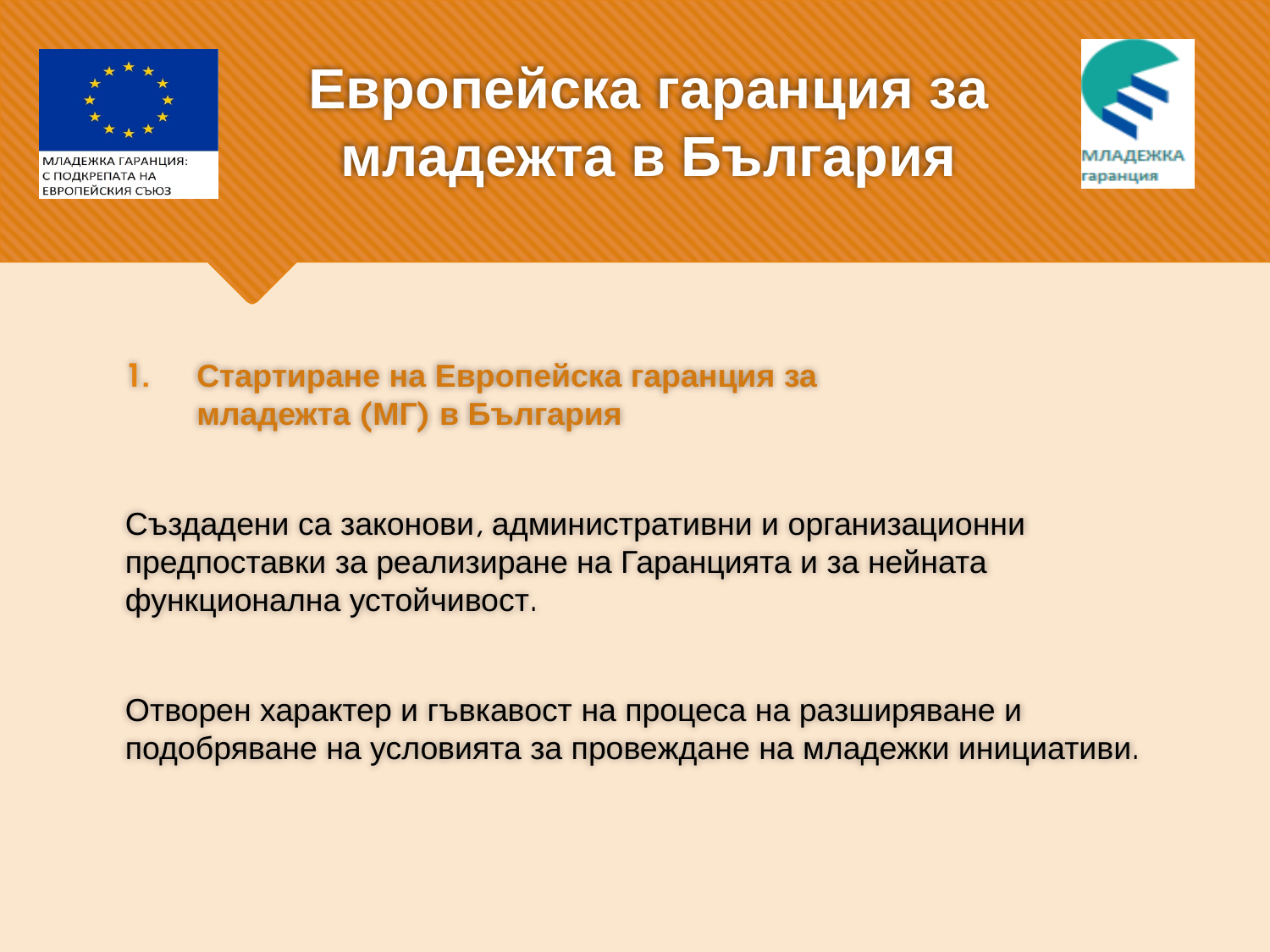

# Европейска гаранция за младежта в България
Стартиране на Европейска гаранция за
младежта (МГ) в България

Създадени са законови, административни и организационни предпоставки за реализиране на Гаранцията и за нейната функционална устойчивост.

Отворен характер и гъвкавост на процеса на разширяване и подобряване на условията за провеждане на младежки инициативи.